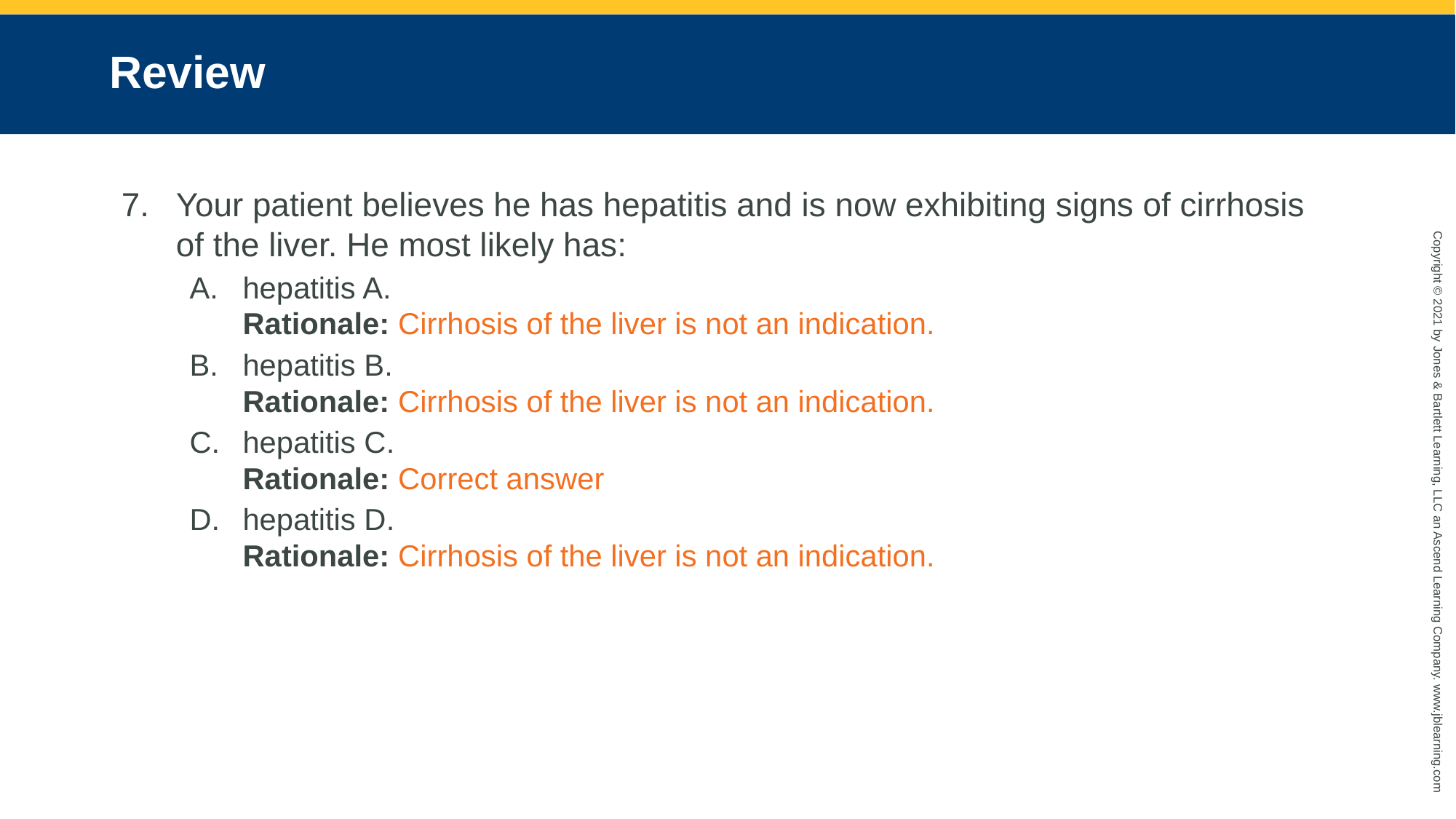

# Review
Your patient believes he has hepatitis and is now exhibiting signs of cirrhosis of the liver. He most likely has:
hepatitis A.
Rationale: Cirrhosis of the liver is not an indication.
hepatitis B.
Rationale: Cirrhosis of the liver is not an indication.
hepatitis C.
Rationale: Correct answer
hepatitis D.
Rationale: Cirrhosis of the liver is not an indication.